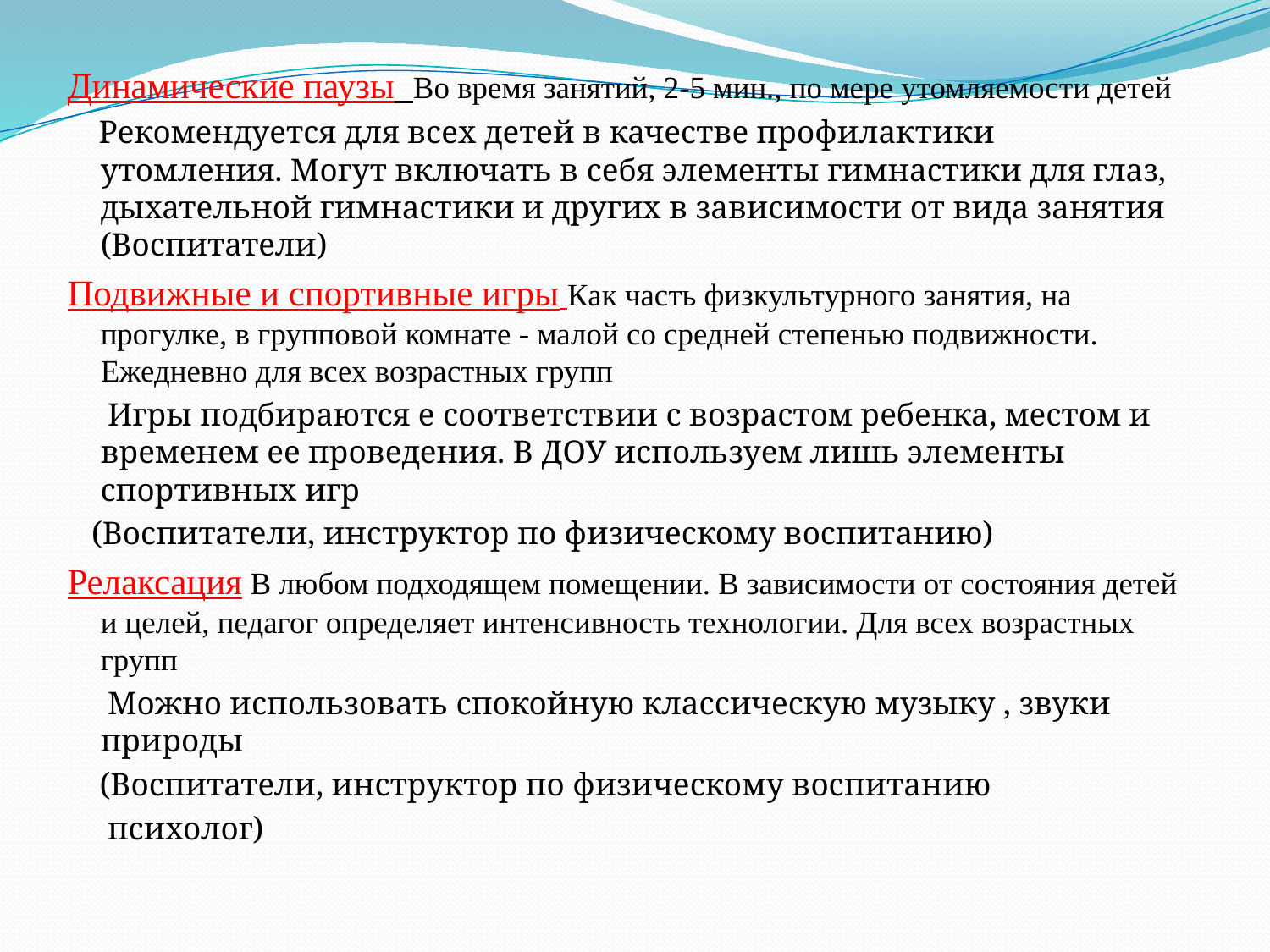

Динамические паузы  Во время занятий, 2-5 мин., по мере утомляемости детей
    Рекомендуется для всех детей в качестве профилактики утомления. Могут включать в себя элементы гимнастики для глаз, дыхательной гимнастики и других в зависимости от вида занятия (Воспитатели)
Подвижные и спортивные игры Как часть физкультурного занятия, на прогулке, в групповой комнате - малой со средней степенью подвижности. Ежедневно для всех возрастных групп
     Игры подбираются е соответствии с возрастом ребенка, местом и временем ее проведения. В ДОУ используем лишь элементы спортивных игр
   (Воспитатели, инструктор по физическому воспитанию)
Релаксация В любом подходящем помещении. В зависимости от состояния детей и целей, педагог определяет интенсивность технологии. Для всех возрастных групп
     Можно использовать спокойную классическую музыку , звуки природы
    (Воспитатели, инструктор по физическому воспитанию
     психолог)